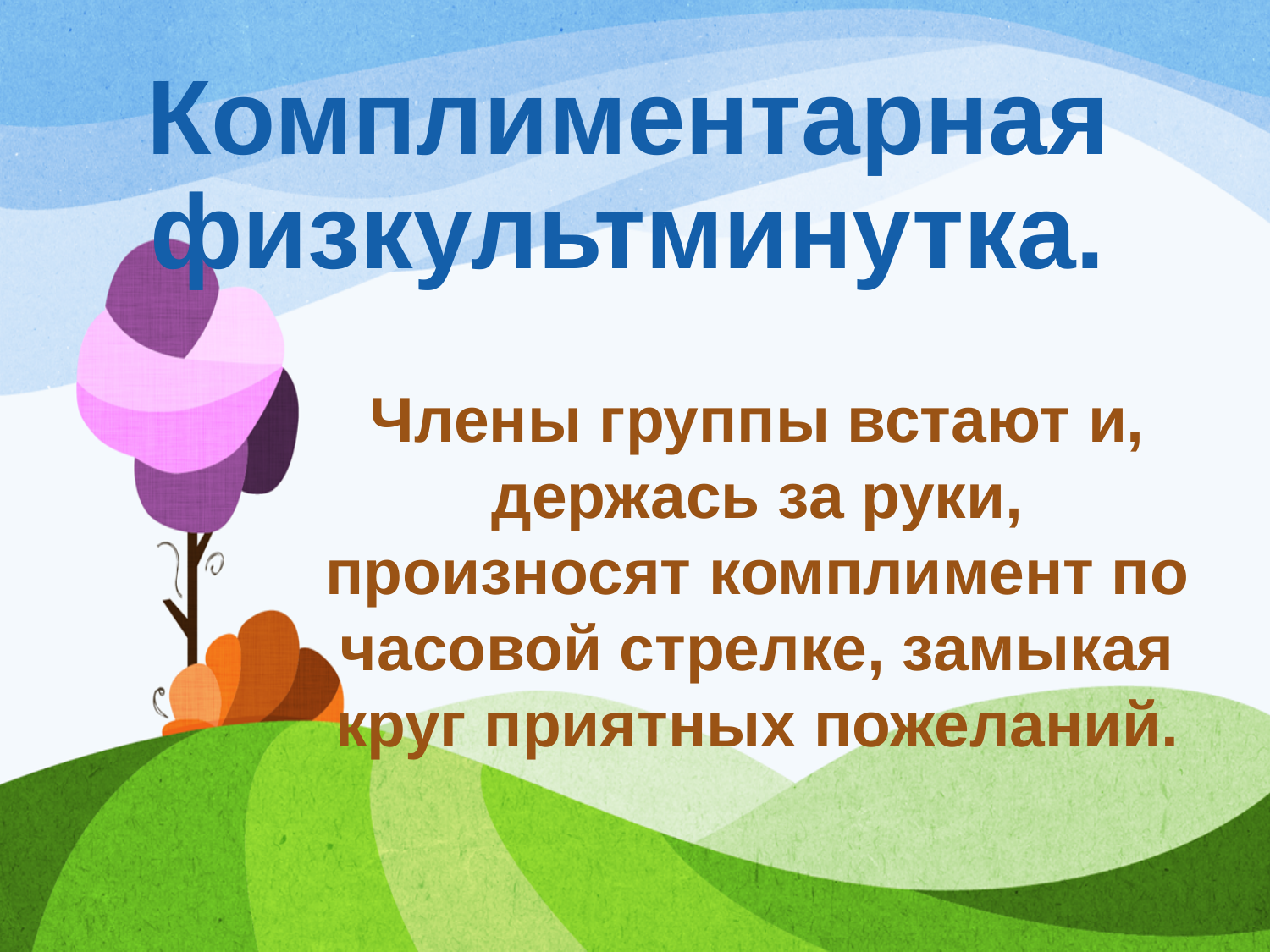

# Комплиментарная физкультминутка.
Члены группы встают и, держась за руки, произносят комплимент по часовой стрелке, замыкая круг приятных пожеланий.